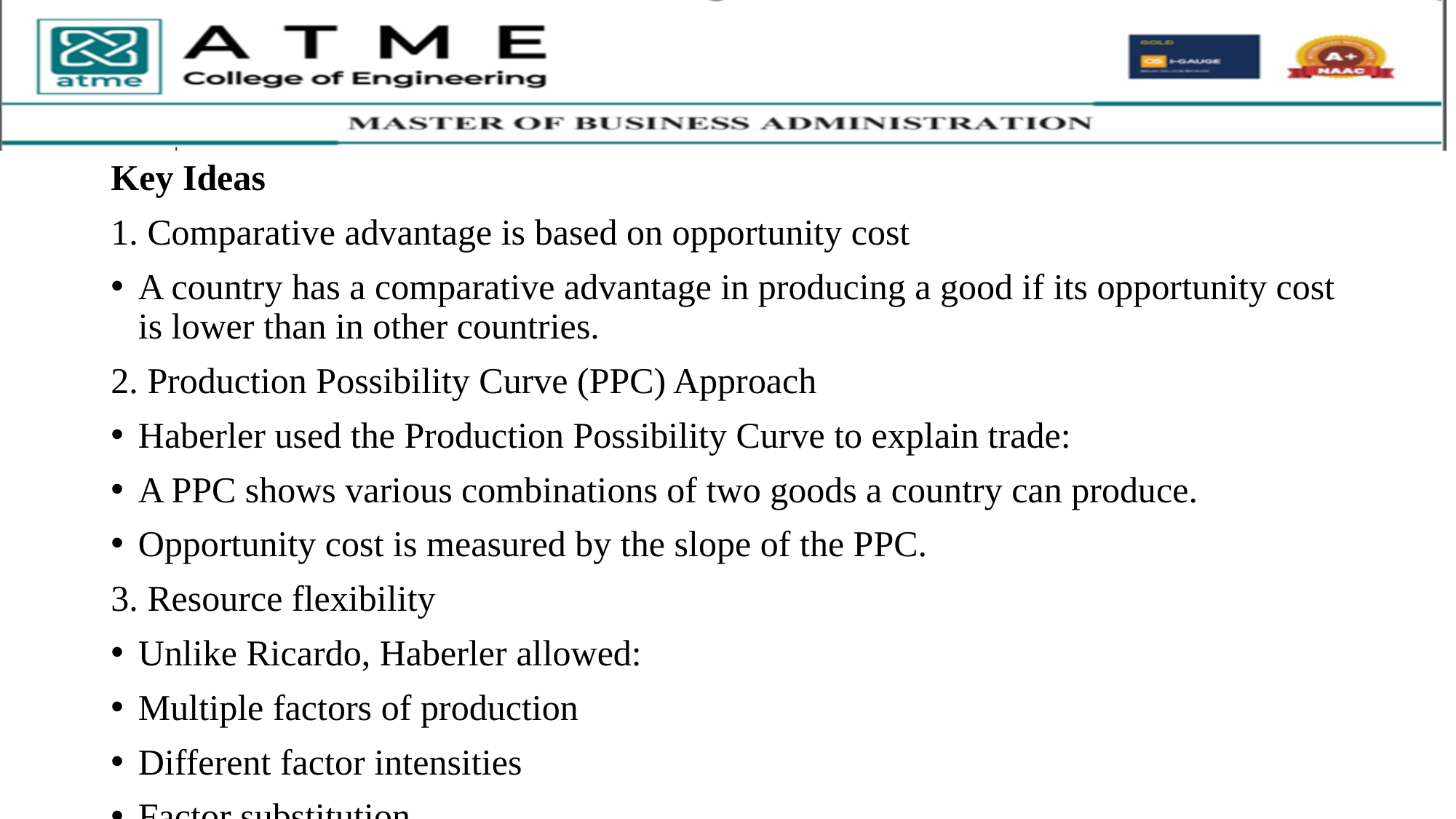

Key Ideas
1. Comparative advantage is based on opportunity cost
A country has a comparative advantage in producing a good if its opportunity cost is lower than in other countries.
2. Production Possibility Curve (PPC) Approach
Haberler used the Production Possibility Curve to explain trade:
A PPC shows various combinations of two goods a country can produce.
Opportunity cost is measured by the slope of the PPC.
3. Resource flexibility
Unlike Ricardo, Haberler allowed:
Multiple factors of production
Different factor intensities
Factor substitution